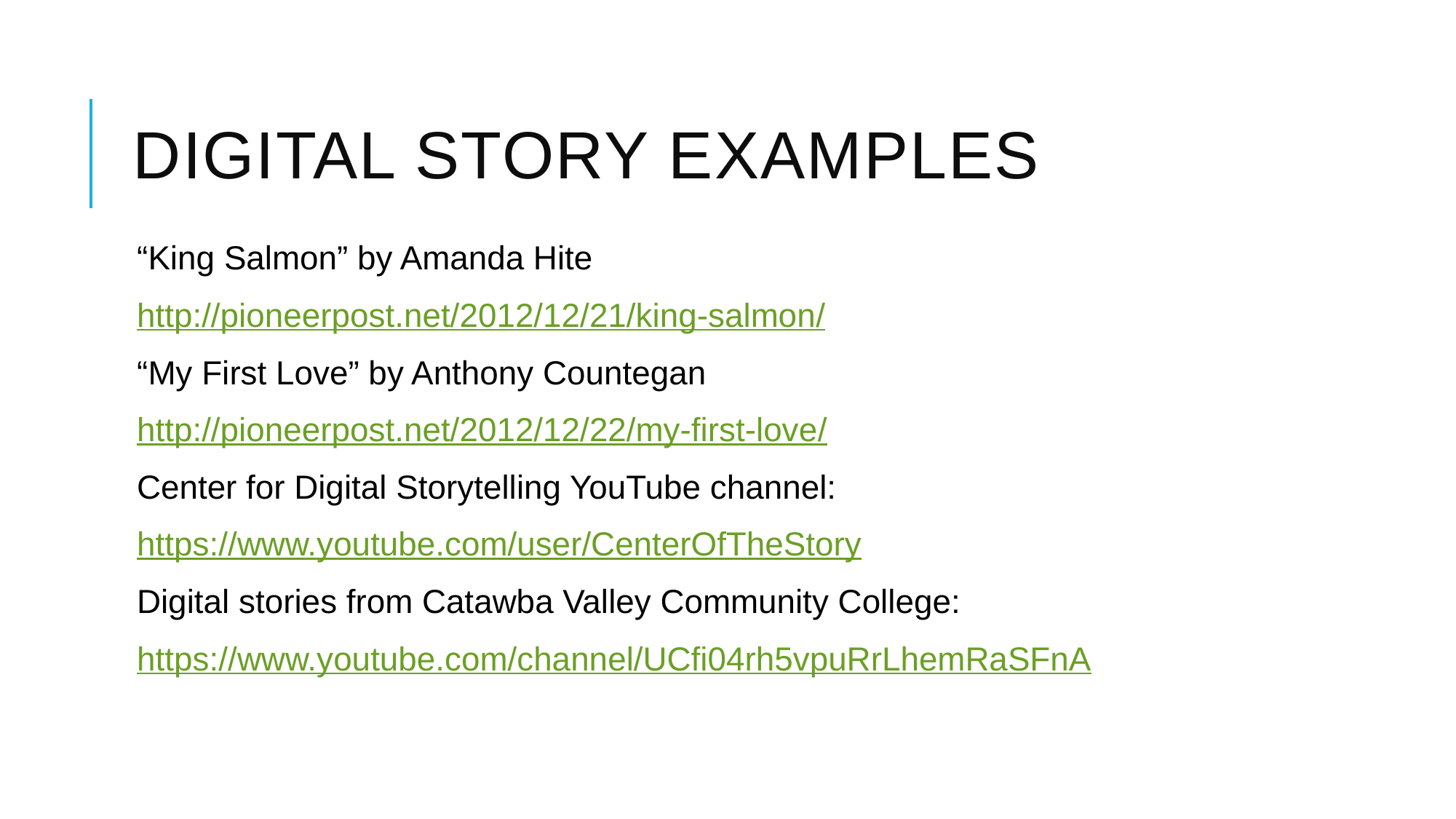

# Digital Story Examples
“King Salmon” by Amanda Hite
http://pioneerpost.net/2012/12/21/king-salmon/
“My First Love” by Anthony Countegan
http://pioneerpost.net/2012/12/22/my-first-love/
Center for Digital Storytelling YouTube channel:
https://www.youtube.com/user/CenterOfTheStory
Digital stories from Catawba Valley Community College:
https://www.youtube.com/channel/UCfi04rh5vpuRrLhemRaSFnA